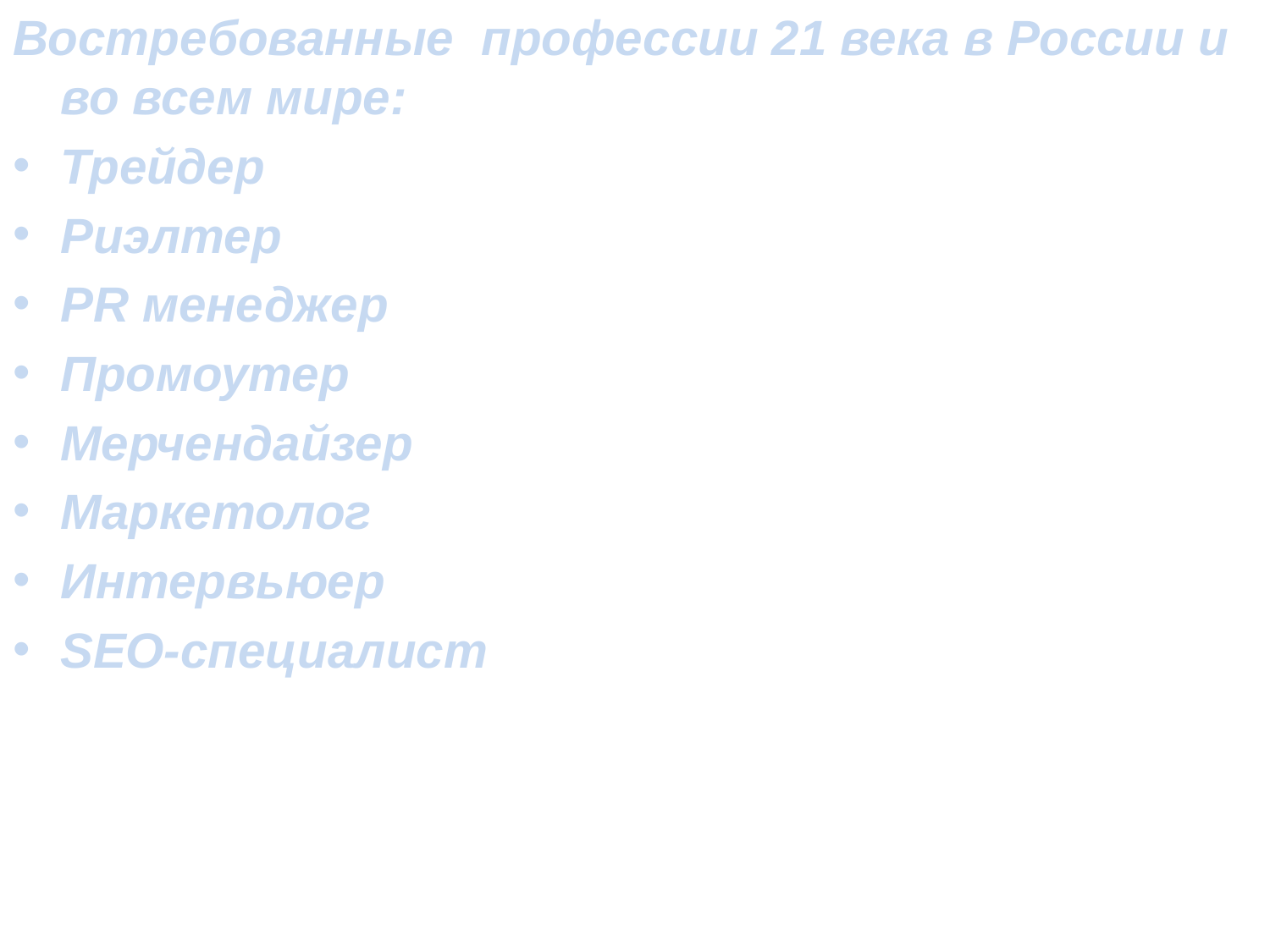

Востребованные  профессии 21 века в России и во всем мире:
Трейдер
Риэлтер
PR менеджер
Промоутер
Мерчендайзер
Маркетолог
Интервьюер
SEO-специалист